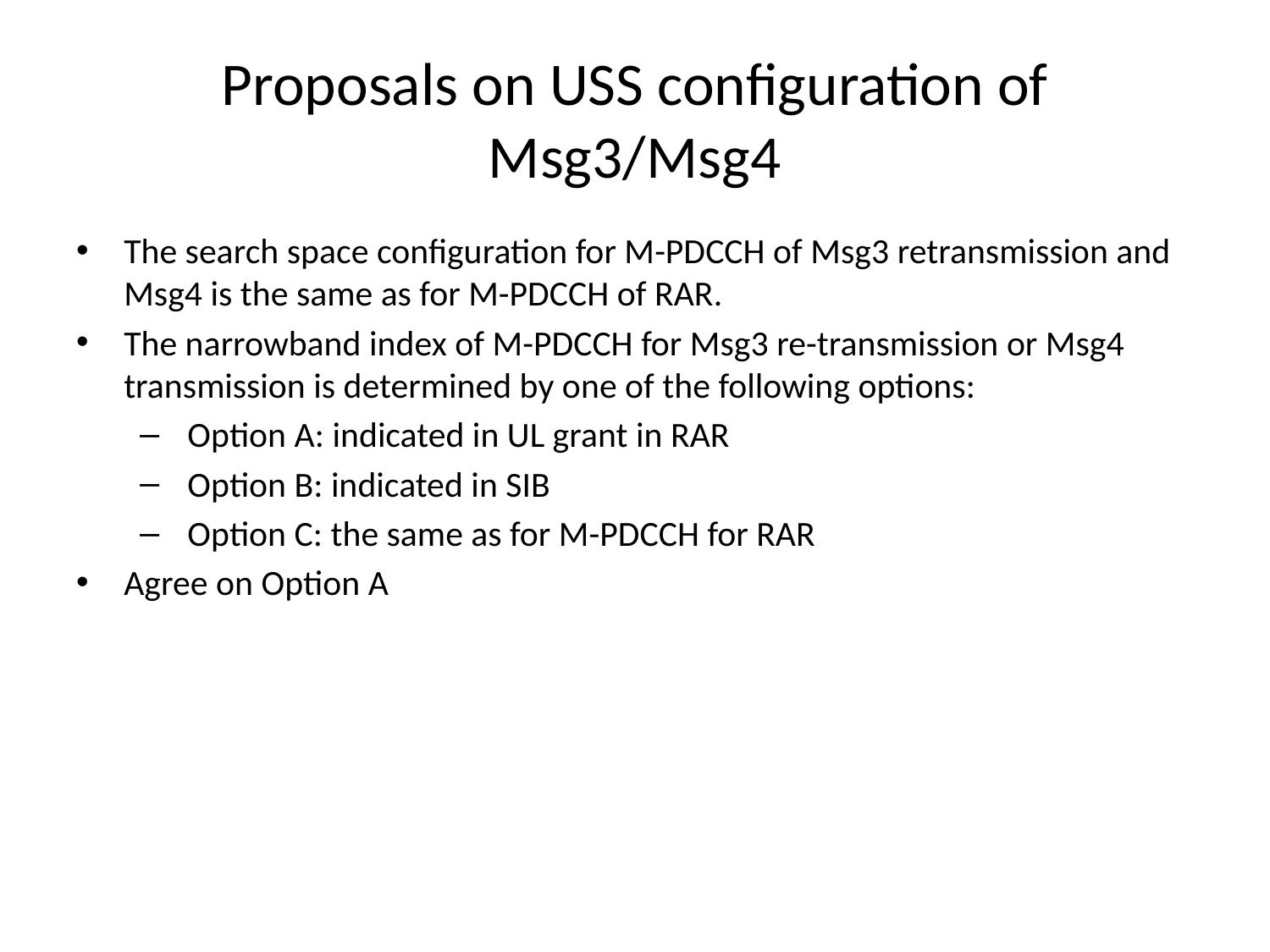

# Proposals on USS configuration of Msg3/Msg4
The search space configuration for M-PDCCH of Msg3 retransmission and Msg4 is the same as for M-PDCCH of RAR.
The narrowband index of M-PDCCH for Msg3 re-transmission or Msg4 transmission is determined by one of the following options:
 Option A: indicated in UL grant in RAR
 Option B: indicated in SIB
 Option C: the same as for M-PDCCH for RAR
Agree on Option A